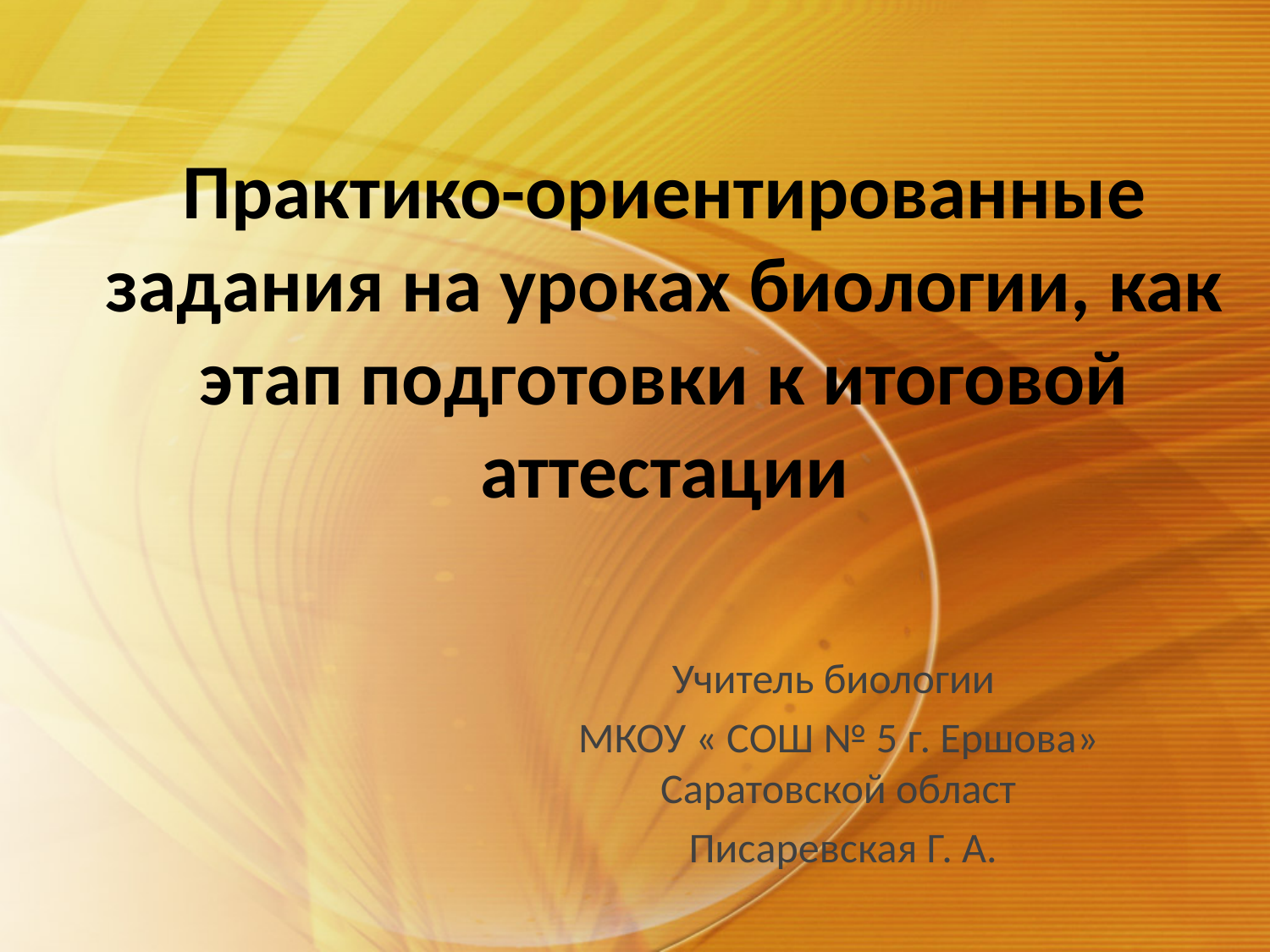

# Практико-ориентированные задания на уроках биологии, как этап подготовки к итоговой аттестации
Учитель биологии
МКОУ « СОШ № 5 г. Ершова» Саратовской област
 Писаревская Г. А.